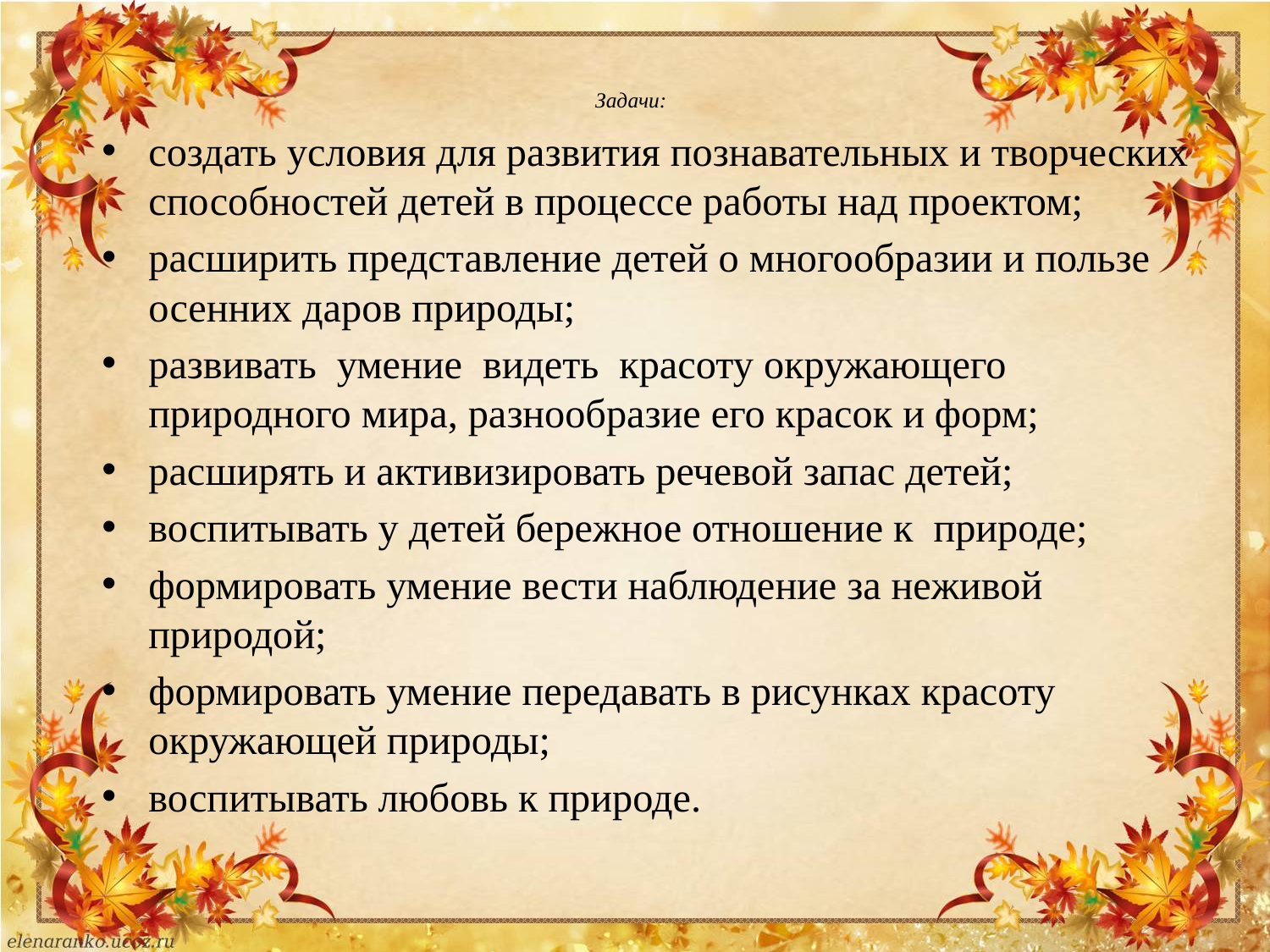

# Задачи:
создать условия для развития познавательных и творческих способностей детей в процессе работы над проектом;
расширить представление детей о многообразии и пользе осенних даров природы;
развивать  умение  видеть  красоту окружающего природного мира, разнообразие его красок и форм;
расширять и активизировать речевой запас детей;
воспитывать у детей бережное отношение к  природе;
формировать умение вести наблюдение за неживой природой;
формировать умение передавать в рисунках красоту окружающей природы;
воспитывать любовь к природе.